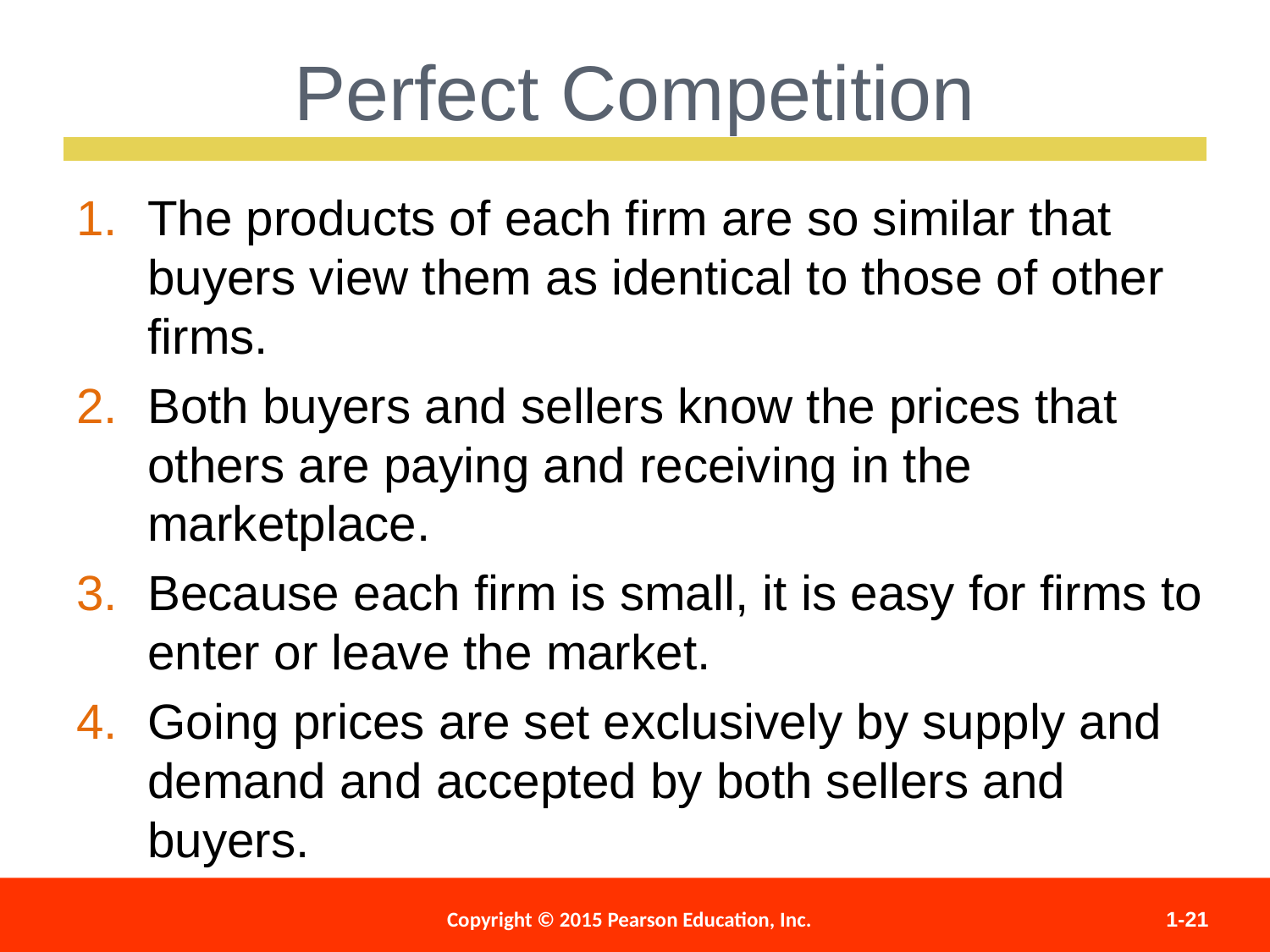

Perfect Competition
The products of each firm are so similar that buyers view them as identical to those of other firms.
Both buyers and sellers know the prices that others are paying and receiving in the marketplace.
Because each firm is small, it is easy for firms to enter or leave the market.
Going prices are set exclusively by supply and demand and accepted by both sellers and buyers.